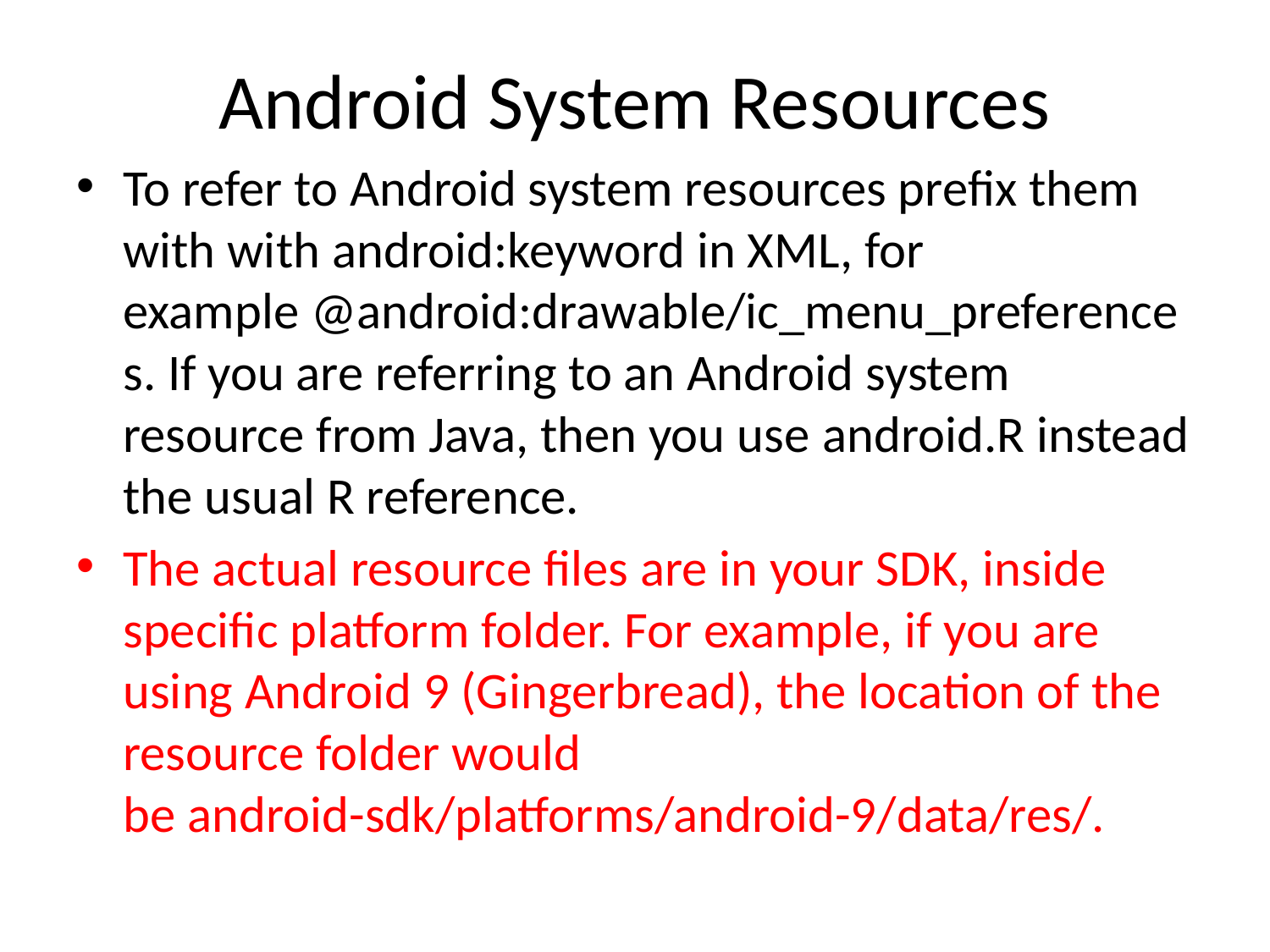

# Android System Resources
To refer to Android system resources prefix them with with android:keyword in XML, for example @android:drawable/ic_menu_preferences. If you are referring to an Android system resource from Java, then you use android.R instead the usual R reference.
The actual resource files are in your SDK, inside specific platform folder. For example, if you are using Android 9 (Gingerbread), the location of the resource folder would be android-sdk/platforms/android-9/data/res/.